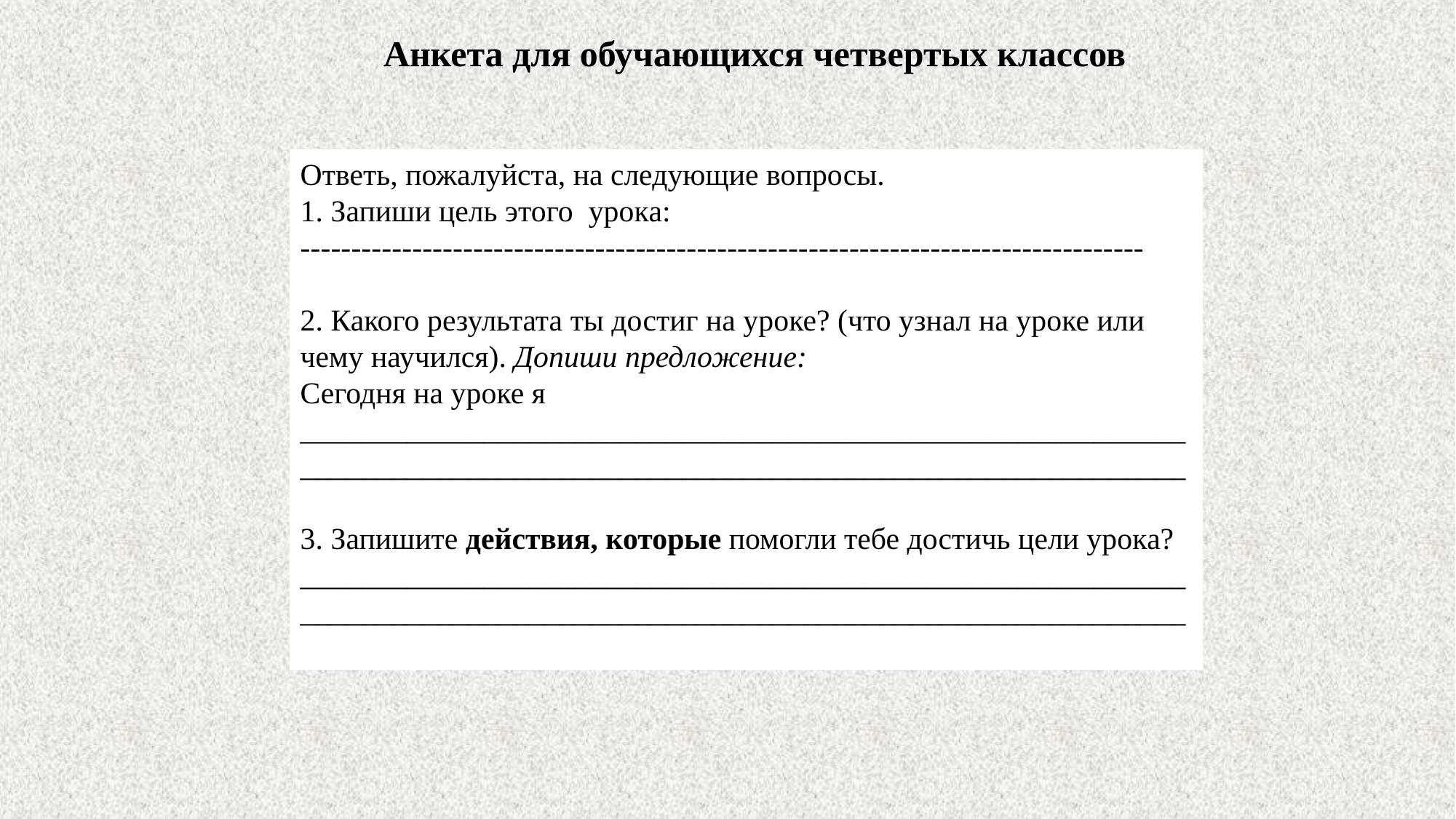

Анкета для обучающихся четвертых классов
Ответь, пожалуйста, на следующие вопросы.
1. Запиши цель этого  урока:
-----------------------------------------------------------------------------------

2. Какого результата ты достиг на уроке? (что узнал на уроке или чему научился). Допиши предложение:
Сегодня на уроке я ____________________________________________________________________________________________________________________

3. Запишите действия, которые помогли тебе достичь цели урока?
____________________________________________________________________________________________________________________